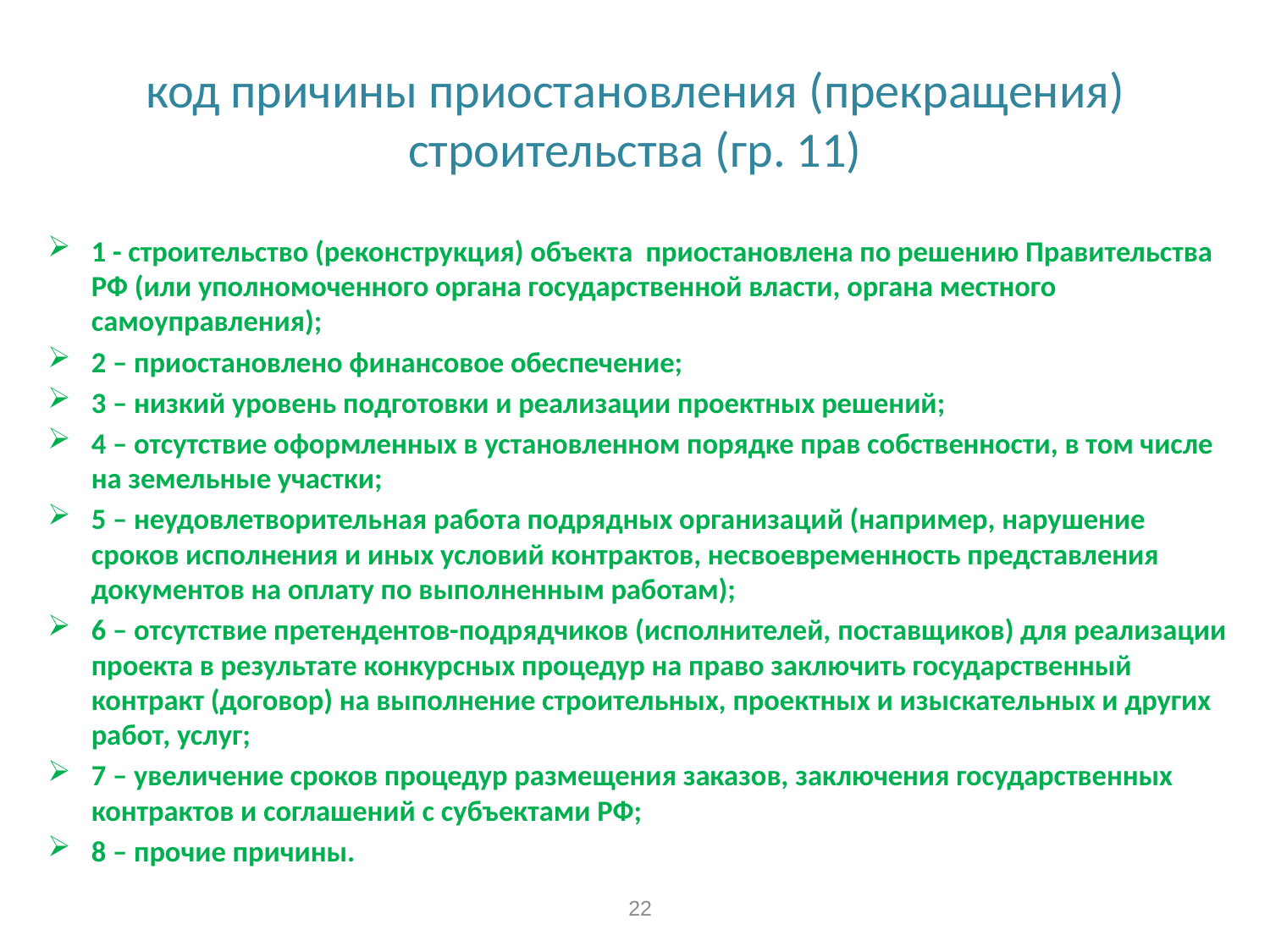

# код причины приостановления (прекращения) строительства (гр. 11)
1 - строительство (реконструкция) объекта  приостановлена по решению Правительства РФ (или уполномоченного органа государственной власти, органа местного самоуправления);
2 – приостановлено финансовое обеспечение;
3 – низкий уровень подготовки и реализации проектных решений;
4 – отсутствие оформленных в установленном порядке прав собственности, в том числе на земельные участки;
5 – неудовлетворительная работа подрядных организаций (например, нарушение сроков исполнения и иных условий контрактов, несвоевременность представления документов на оплату по выполненным работам);
6 – отсутствие претендентов-подрядчиков (исполнителей, поставщиков) для реализации проекта в результате конкурсных процедур на право заключить государственный контракт (договор) на выполнение строительных, проектных и изыскательных и других работ, услуг;
7 – увеличение сроков процедур размещения заказов, заключения государственных контрактов и соглашений с субъектами РФ;
8 – прочие причины.
22